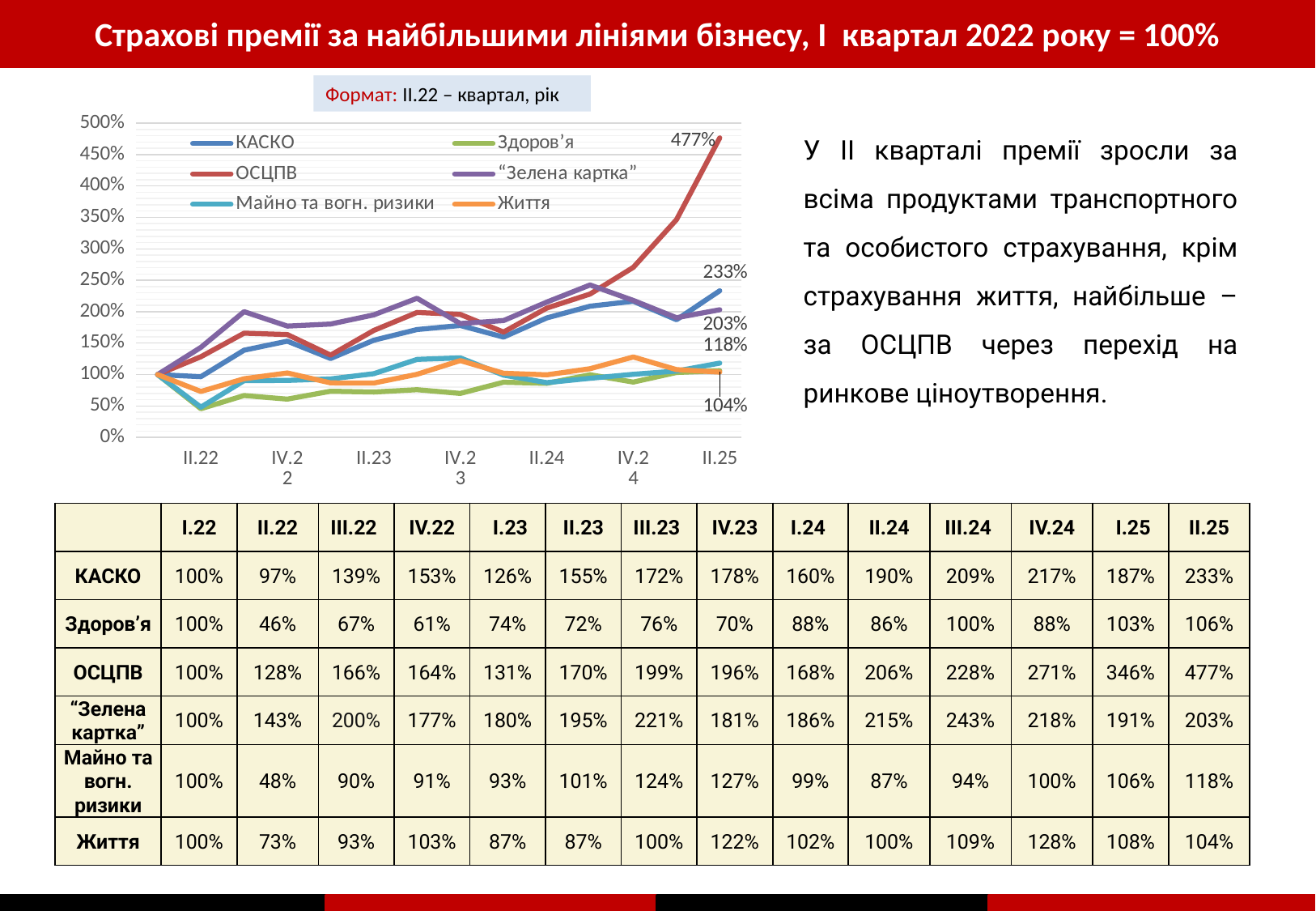

Страхові премії за найбільшими лініями бізнесу, І  квартал 2022 року = 100%
Формат: ІІ.22 – квартал, рік

### Chart

| Category | КАСКО | Здоров’я | ОСЦПВ | “Зелена картка” | Майно та вогн. ризики | Життя |
|---|---|---|---|---|---|---|
|  | 1.0 | 1.0 | 1.0 | 1.0 | 1.0 | 1.0 |
| IІ.22 | 0.9664 | 0.457 | 1.2833 | 1.4325 | 0.4821 | 0.7311 |
|  | 1.3878 | 0.6667 | 1.6595 | 2.0018 | 0.9029 | 0.9337 |
| ІV.22 | 1.5314 | 0.6095 | 1.636 | 1.7715 | 0.9067 | 1.0255 |
|  | 1.2551 | 0.7351 | 1.3092 | 1.8043 | 0.9305 | 0.8676 |
| IІ.23 | 1.5469 | 0.7224 | 1.7032 | 1.9507 | 1.0143 | 0.8654 |
|  | 1.7172 | 0.7594 | 1.9884 | 2.2145 | 1.2414 | 1.0042 |
| ІV.23 | 1.7816 | 0.7004 | 1.9575 | 1.8123 | 1.2657 | 1.2228 |
|  | 1.5957 | 0.8784 | 1.6769 | 1.8589 | 0.9911 | 1.0213 |
| IІ.24 | 1.9019 | 0.8604 | 2.0588 | 2.1535 | 0.8711 | 0.9963 |
|  | 2.0884 | 0.9974 | 2.2814 | 2.4261 | 0.9414 | 1.0937 |
| ІV.24 | 2.1664 | 0.8807 | 2.7055 | 2.1803 | 1.0042 | 1.2797 |
|  | 1.8732 | 1.0336 | 3.4648 | 1.905 | 1.0559 | 1.079 |
| IІ.25 | 2.3338 | 1.0614 | 4.7654 | 2.0318 | 1.1825 | 1.0392 |
У ІІ кварталі премії зросли за всіма продуктами транспортного та особистого страхування, крім страхування життя, найбільше – за ОСЦПВ через перехід на ринкове ціноутворення.
|  | I.22 | IІ.22 | IІI.22 | ІV.22 | I.23 | IІ.23 | IІI.23 | ІV.23 | I.24 | IІ.24 | IІI.24 | ІV.24 | I.25 | IІ.25 |
| --- | --- | --- | --- | --- | --- | --- | --- | --- | --- | --- | --- | --- | --- | --- |
| КАСКО | 100% | 97% | 139% | 153% | 126% | 155% | 172% | 178% | 160% | 190% | 209% | 217% | 187% | 233% |
| Здоров’я | 100% | 46% | 67% | 61% | 74% | 72% | 76% | 70% | 88% | 86% | 100% | 88% | 103% | 106% |
| ОСЦПВ | 100% | 128% | 166% | 164% | 131% | 170% | 199% | 196% | 168% | 206% | 228% | 271% | 346% | 477% |
| “Зелена картка” | 100% | 143% | 200% | 177% | 180% | 195% | 221% | 181% | 186% | 215% | 243% | 218% | 191% | 203% |
| Майно та вогн. ризики | 100% | 48% | 90% | 91% | 93% | 101% | 124% | 127% | 99% | 87% | 94% | 100% | 106% | 118% |
| Життя | 100% | 73% | 93% | 103% | 87% | 87% | 100% | 122% | 102% | 100% | 109% | 128% | 108% | 104% |